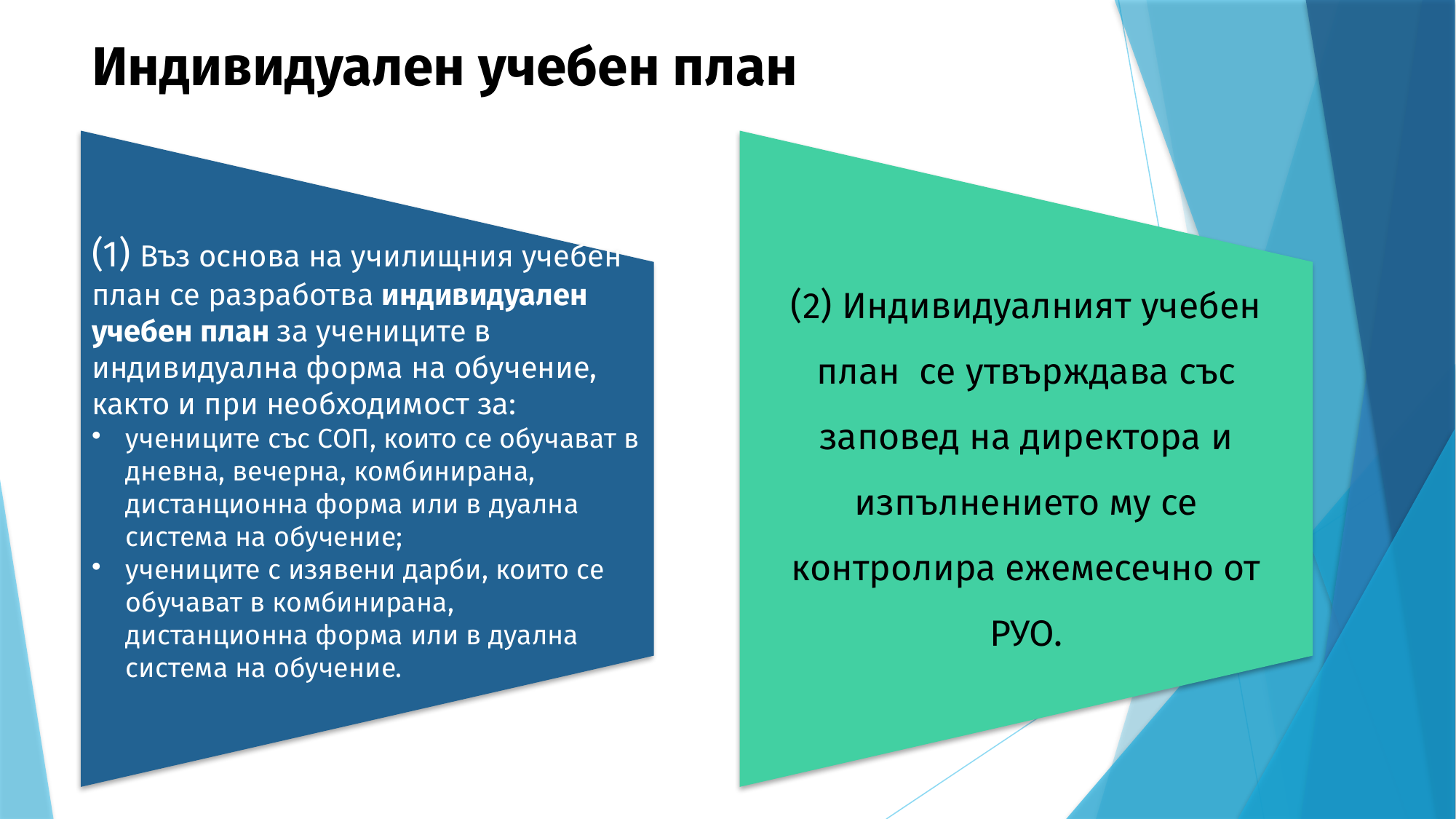

# Индивидуален учебен план
(1) Въз основа на училищния учебен план се разработва индивидуален учебен план за учениците в индивидуална форма на обучение, както и при необходимост за:
учениците със СОП, които се обучават в дневна, вечерна, комбинирана, дистанционна форма или в дуална система на обучение;
учениците с изявени дарби, които се обучават в комбинирана, дистанционна форма или в дуална система на обучение.
(2) Индивидуалният учебен план  се утвърждава със заповед на директора и изпълнението му се контролира ежемесечно от РУО.